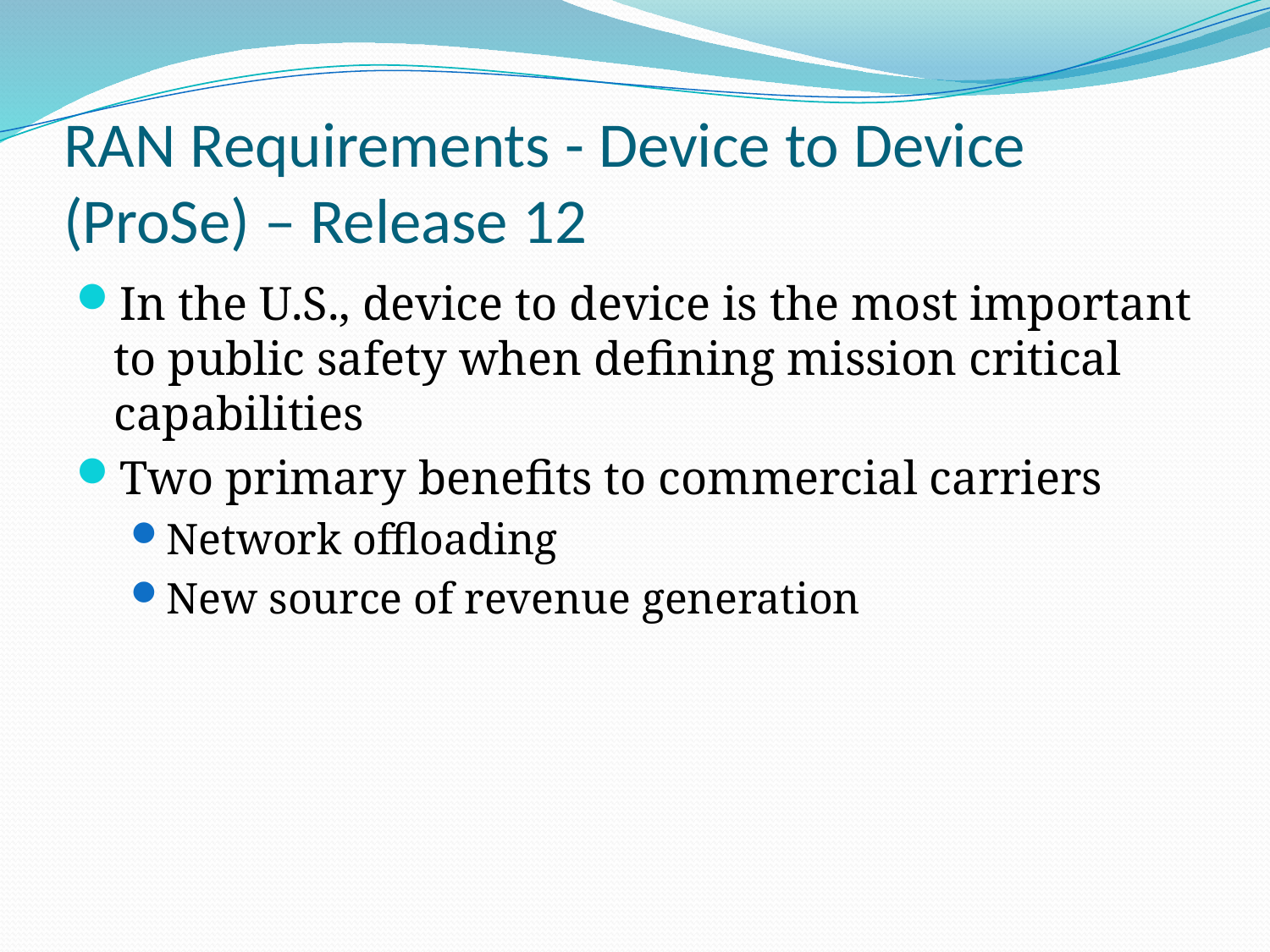

# RAN Requirements - Device to Device (ProSe) – Release 12
In the U.S., device to device is the most important to public safety when defining mission critical capabilities
Two primary benefits to commercial carriers
Network offloading
New source of revenue generation